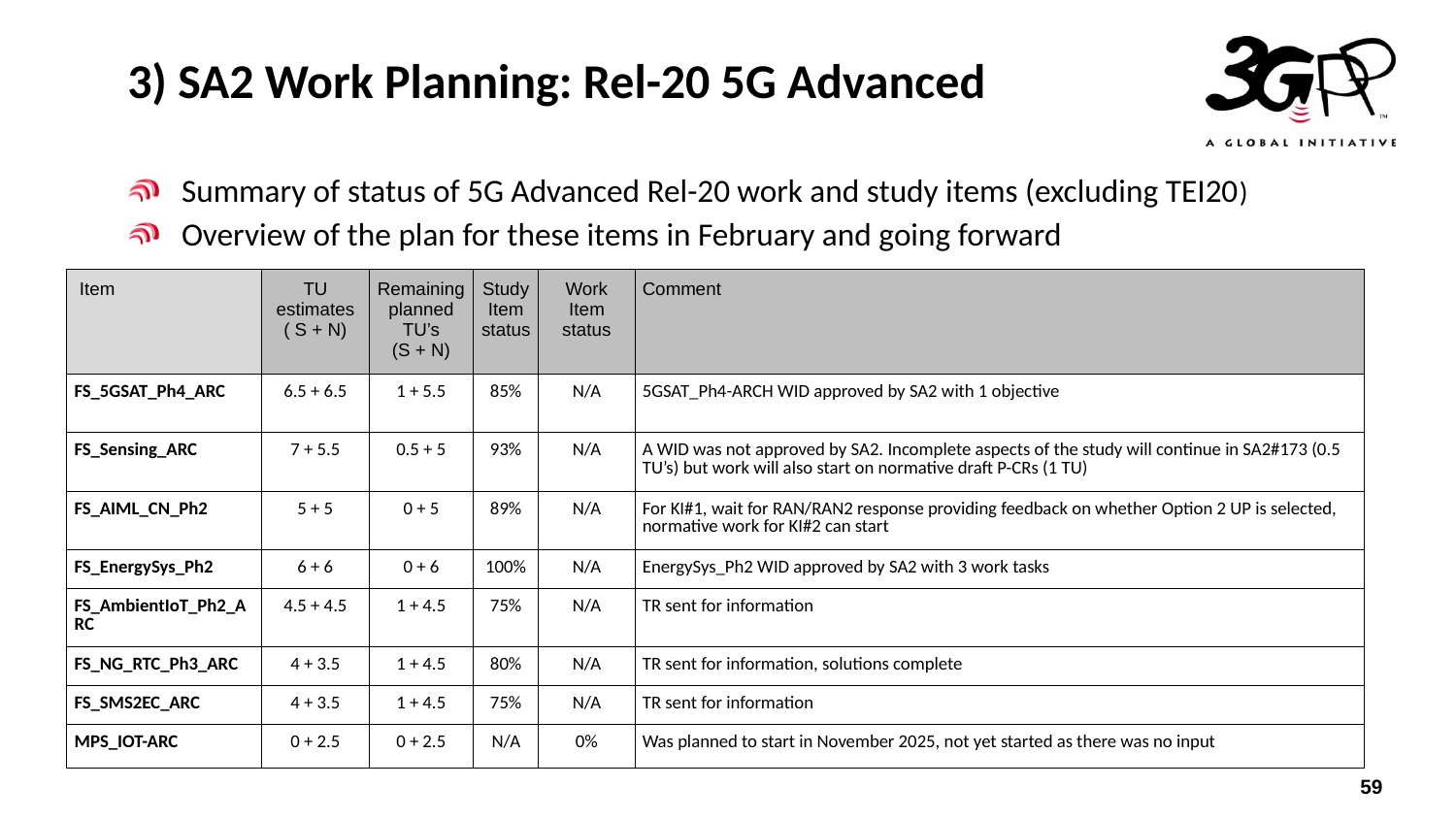

# 3) SA2 Work Planning: Rel-20 5G Advanced
Summary of status of 5G Advanced Rel-20 work and study items (excluding TEI20)
Overview of the plan for these items in February and going forward

| Item | TU estimates ( S + N) | Remaining planned TU’s (S + N) | Study Item status | Work Item status | Comment |
| --- | --- | --- | --- | --- | --- |
| FS\_5GSAT\_Ph4\_ARC | 6.5 + 6.5 | 1 + 5.5 | 85% | N/A | 5GSAT\_Ph4-ARCH WID approved by SA2 with 1 objective |
| FS\_Sensing\_ARC | 7 + 5.5 | 0.5 + 5 | 93% | N/A | A WID was not approved by SA2. Incomplete aspects of the study will continue in SA2#173 (0.5 TU’s) but work will also start on normative draft P-CRs (1 TU) |
| FS\_AIML\_CN\_Ph2 | 5 + 5 | 0 + 5 | 89% | N/A | For KI#1, wait for RAN/RAN2 response providing feedback on whether Option 2 UP is selected, normative work for KI#2 can start |
| FS\_EnergySys\_Ph2 | 6 + 6 | 0 + 6 | 100% | N/A | EnergySys\_Ph2 WID approved by SA2 with 3 work tasks |
| FS\_AmbientIoT\_Ph2\_ARC | 4.5 + 4.5 | 1 + 4.5 | 75% | N/A | TR sent for information |
| FS\_NG\_RTC\_Ph3\_ARC | 4 + 3.5 | 1 + 4.5 | 80% | N/A | TR sent for information, solutions complete |
| FS\_SMS2EC\_ARC | 4 + 3.5 | 1 + 4.5 | 75% | N/A | TR sent for information |
| MPS\_IOT-ARC | 0 + 2.5 | 0 + 2.5 | N/A | 0% | Was planned to start in November 2025, not yet started as there was no input |